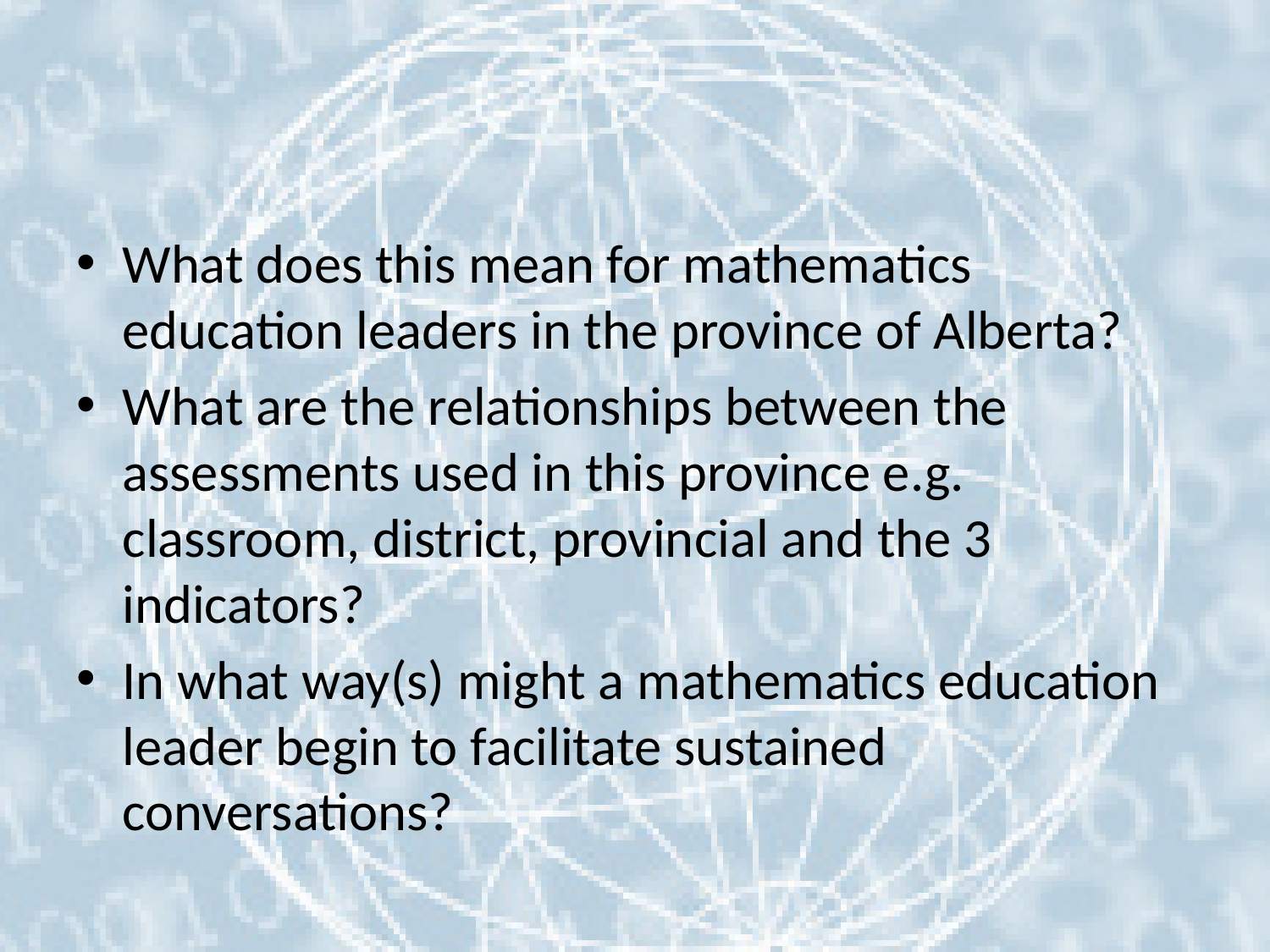

#
What does this mean for mathematics education leaders in the province of Alberta?
What are the relationships between the assessments used in this province e.g. classroom, district, provincial and the 3 indicators?
In what way(s) might a mathematics education leader begin to facilitate sustained conversations?